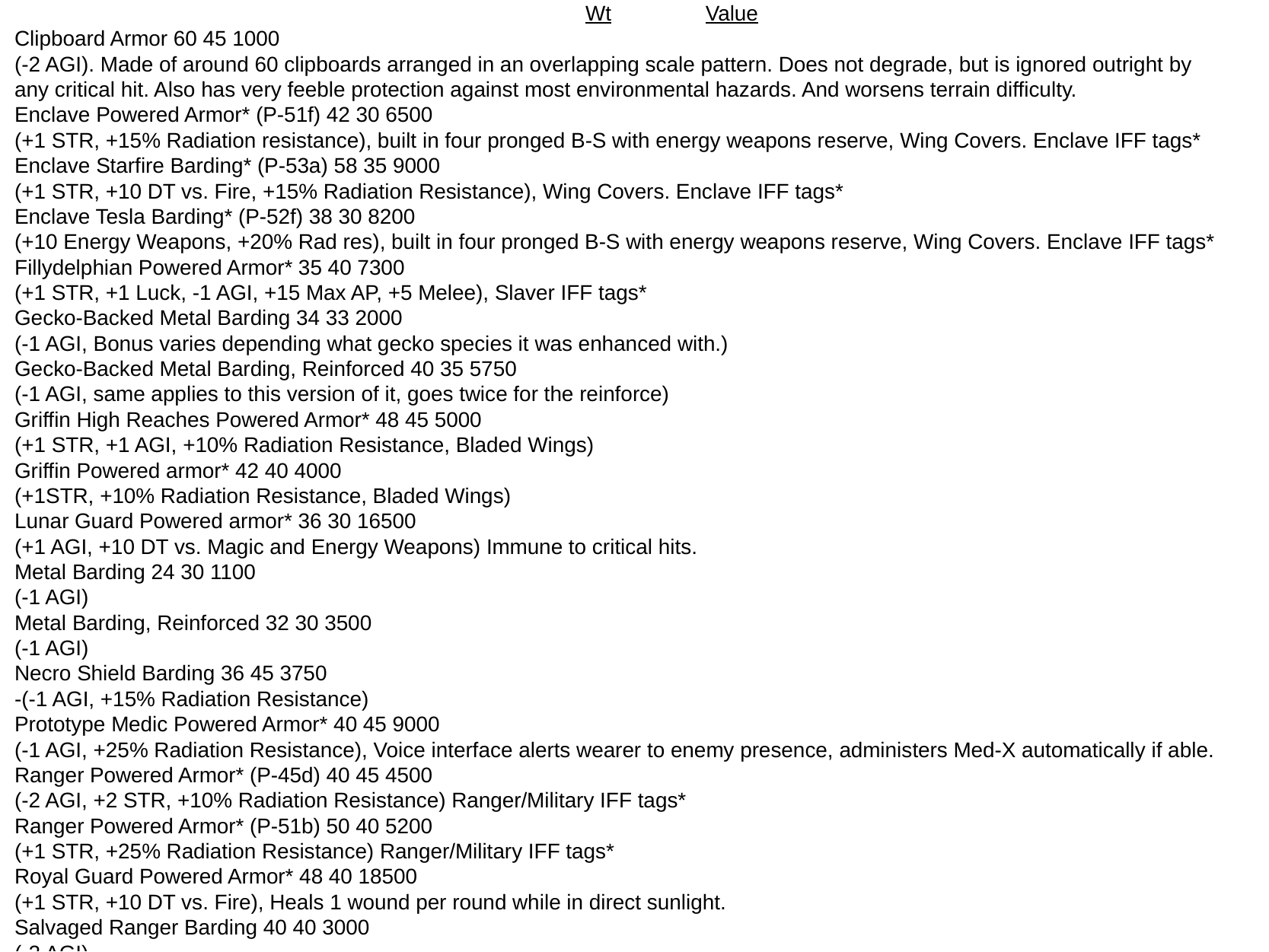

Wt  	 Value
Clipboard Armor 60 45 1000
(-2 AGI). Made of around 60 clipboards arranged in an overlapping scale pattern. Does not degrade, but is ignored outright by
any critical hit. Also has very feeble protection against most environmental hazards. And worsens terrain difficulty.
Enclave Powered Armor* (P-51f) 42 30 6500
(+1 STR, +15% Radiation resistance), built in four pronged B-S with energy weapons reserve, Wing Covers. Enclave IFF tags*
Enclave Starfire Barding* (P-53a) 58 35 9000
(+1 STR, +10 DT vs. Fire, +15% Radiation Resistance), Wing Covers. Enclave IFF tags*
Enclave Tesla Barding* (P-52f) 38 30 8200
(+10 Energy Weapons, +20% Rad res), built in four pronged B-S with energy weapons reserve, Wing Covers. Enclave IFF tags*
Fillydelphian Powered Armor* 35 40 7300
(+1 STR, +1 Luck, -1 AGI, +15 Max AP, +5 Melee), Slaver IFF tags*
Gecko-Backed Metal Barding 34 33 2000
(-1 AGI, Bonus varies depending what gecko species it was enhanced with.)
Gecko-Backed Metal Barding, Reinforced 40 35 5750
(-1 AGI, same applies to this version of it, goes twice for the reinforce)
Griffin High Reaches Powered Armor* 48 45 5000
(+1 STR, +1 AGI, +10% Radiation Resistance, Bladed Wings)
Griffin Powered armor* 42 40 4000
(+1STR, +10% Radiation Resistance, Bladed Wings)
Lunar Guard Powered armor* 36 30 16500
(+1 AGI, +10 DT vs. Magic and Energy Weapons) Immune to critical hits.
Metal Barding 24 30 1100
(-1 AGI)
Metal Barding, Reinforced 32 30 3500
(-1 AGI)
Necro Shield Barding 36 45 3750
-(-1 AGI, +15% Radiation Resistance)
Prototype Medic Powered Armor* 40 45 9000
(-1 AGI, +25% Radiation Resistance), Voice interface alerts wearer to enemy presence, administers Med-X automatically if able.
Ranger Powered Armor* (P-45d) 40 45 4500
(-2 AGI, +2 STR, +10% Radiation Resistance) Ranger/Military IFF tags*
Ranger Powered Armor* (P-51b) 50 40 5200
(+1 STR, +25% Radiation Resistance) Ranger/Military IFF tags*
Royal Guard Powered Armor* 48 40 18500
(+1 STR, +10 DT vs. Fire), Heals 1 wound per round while in direct sunlight.
Salvaged Ranger Barding 40 40 3000
(-2 AGI)